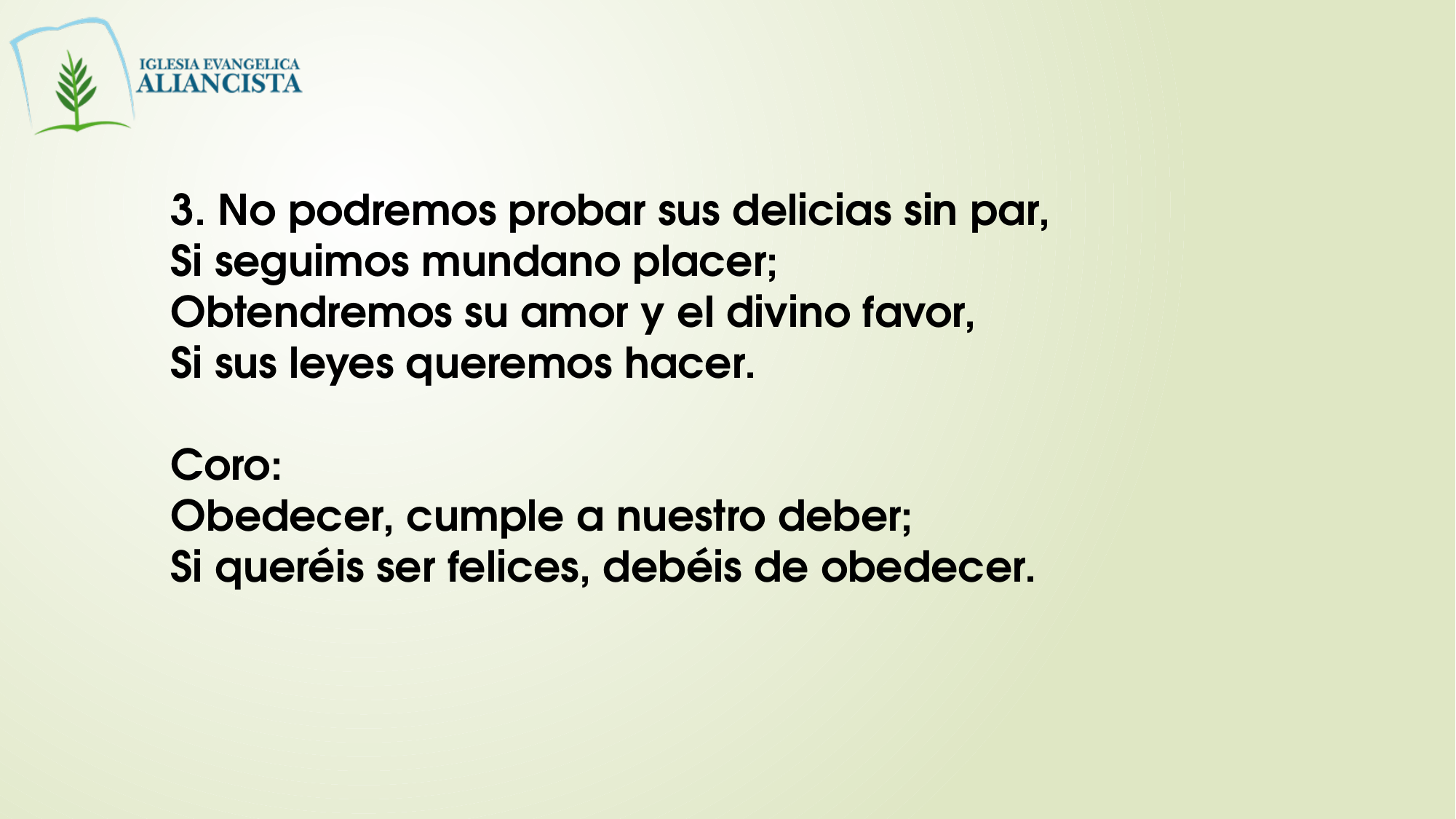

3. No podremos probar sus delicias sin par,
Si seguimos mundano placer;
Obtendremos su amor y el divino favor,
Si sus leyes queremos hacer.

Coro:
Obedecer, cumple a nuestro deber;
Si queréis ser felices, debéis de obedecer.